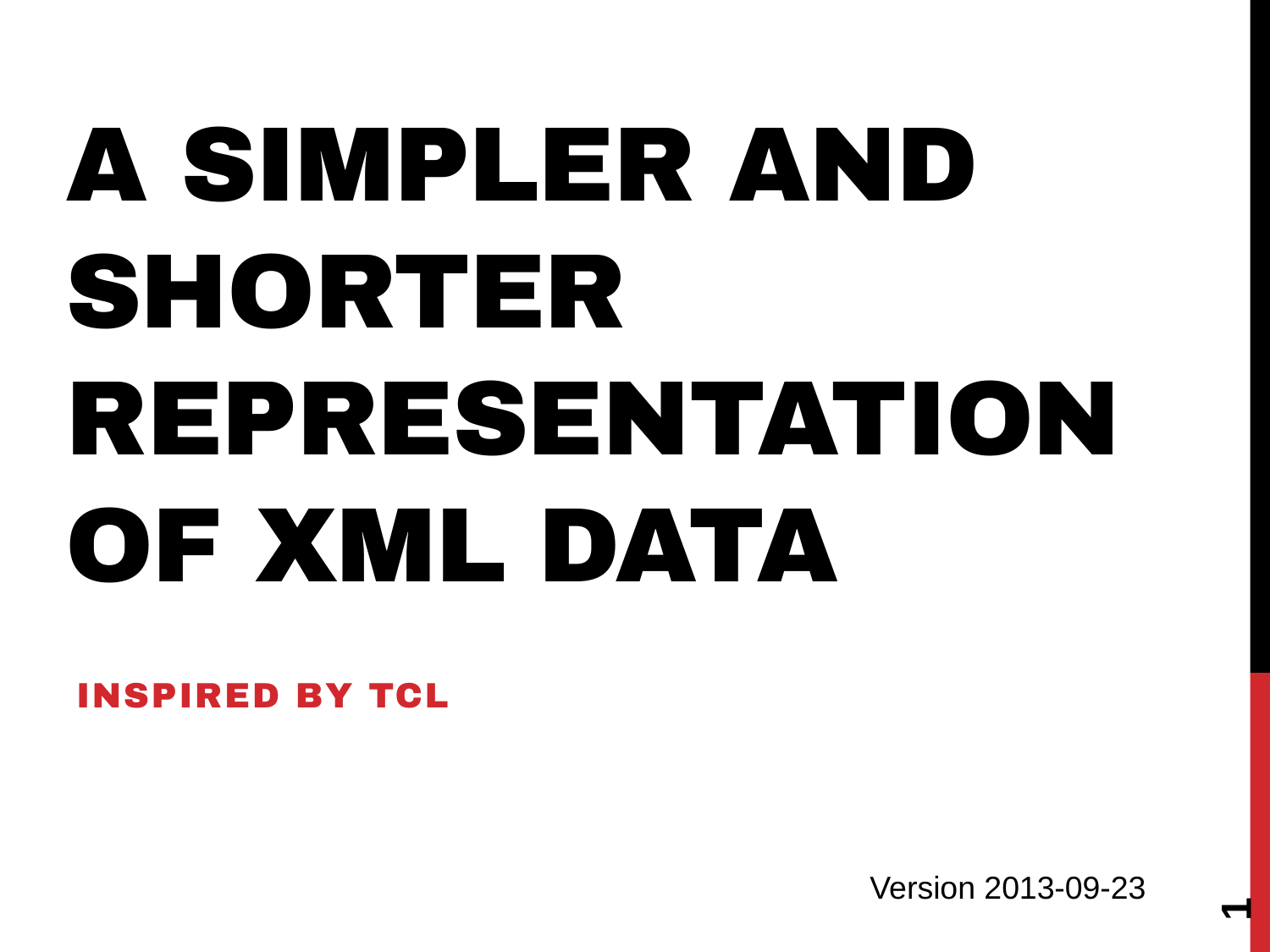

# A simpler and shorter representation of XML data
inspired by Tcl
1
Version 2013-09-23